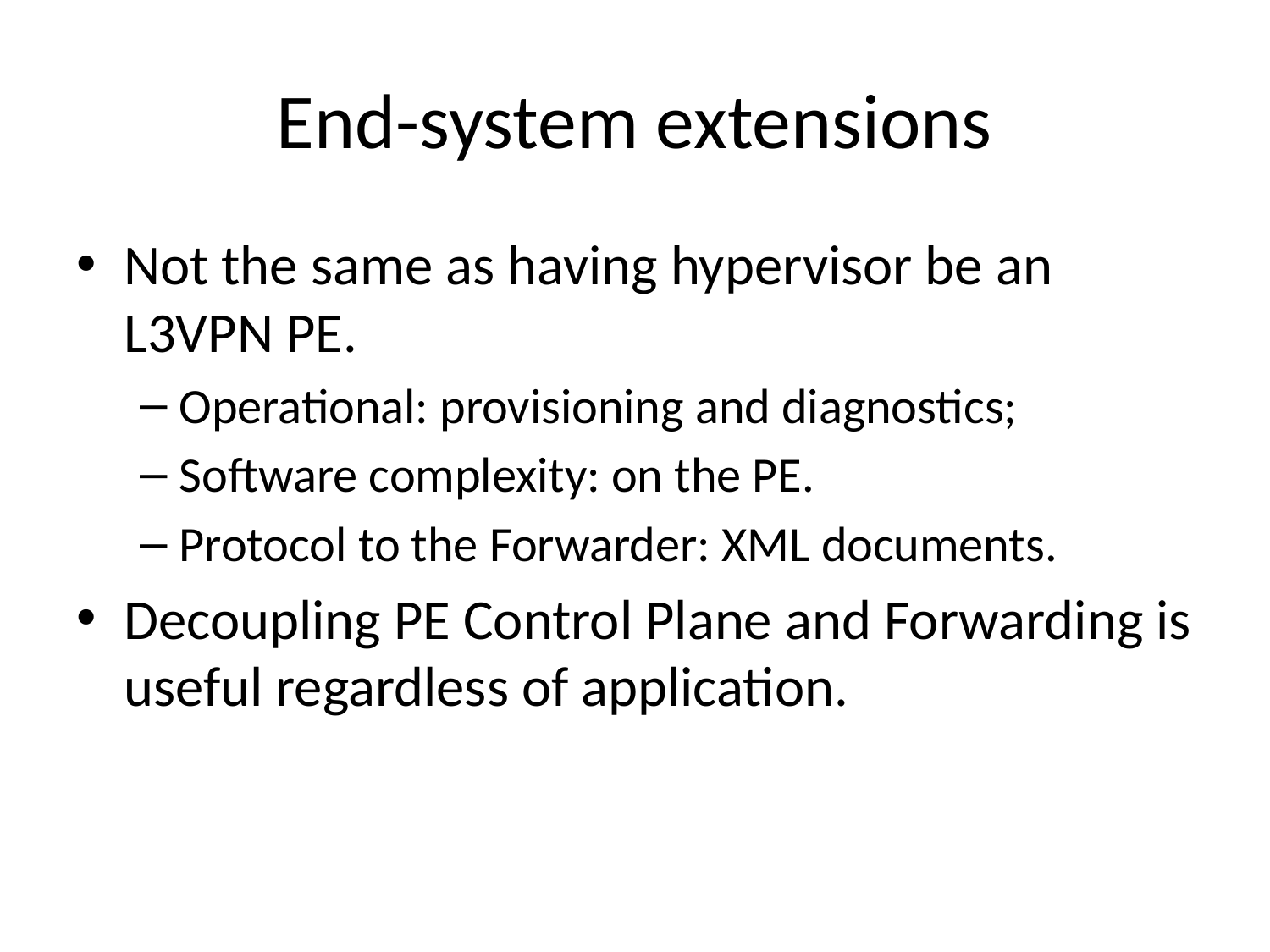

# End-system extensions
Not the same as having hypervisor be an L3VPN PE.
Operational: provisioning and diagnostics;
Software complexity: on the PE.
Protocol to the Forwarder: XML documents.
Decoupling PE Control Plane and Forwarding is useful regardless of application.